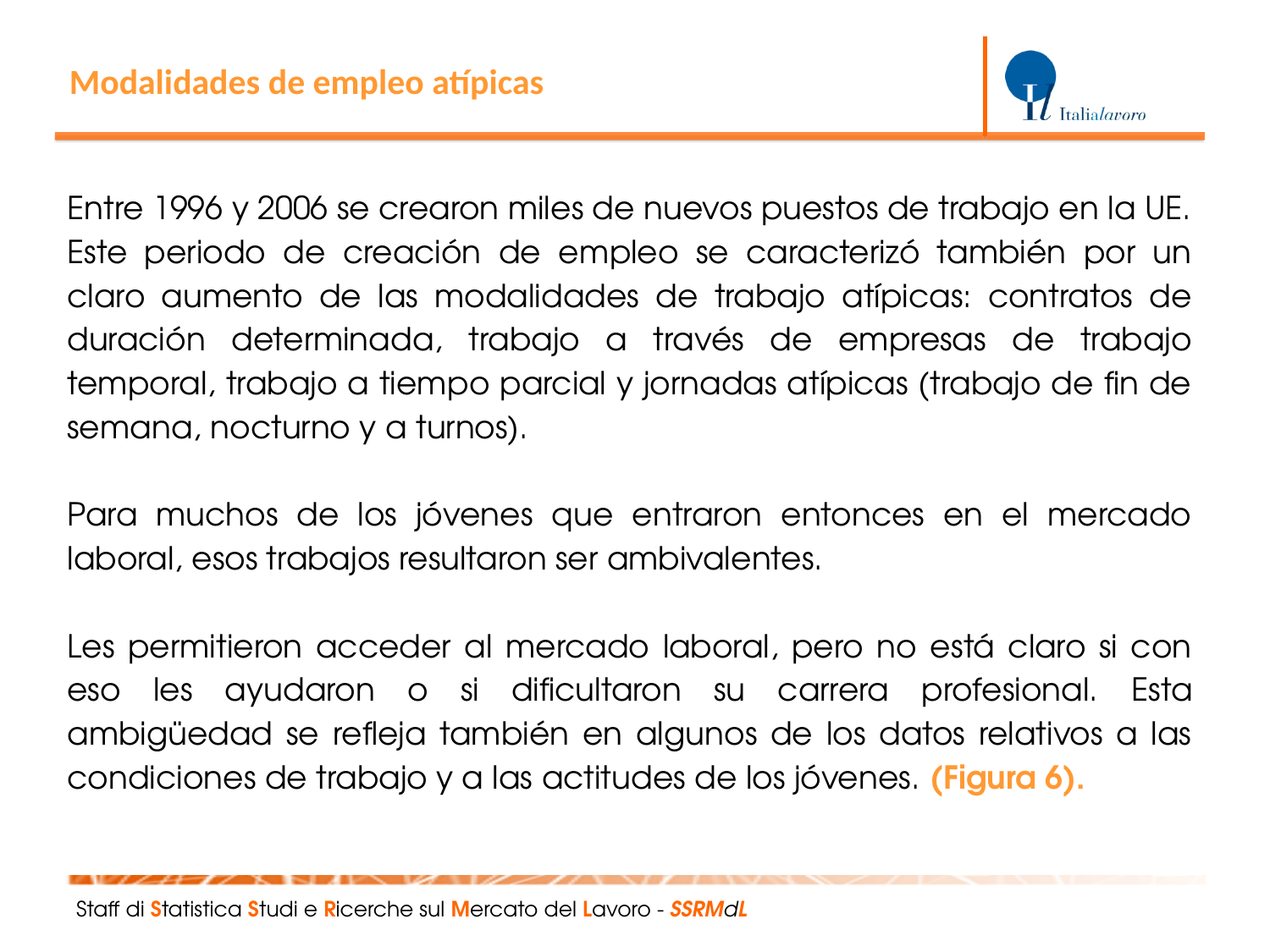

Modalidades de empleo atípicas
Entre 1996 y 2006 se crearon miles de nuevos puestos de trabajo en la UE. Este periodo de creación de empleo se caracterizó también por un claro aumento de las modalidades de trabajo atípicas: contratos de duración determinada, trabajo a través de empresas de trabajo temporal, trabajo a tiempo parcial y jornadas atípicas (trabajo de fin de semana, nocturno y a turnos).

Para muchos de los jóvenes que entraron entonces en el mercado laboral, esos trabajos resultaron ser ambivalentes.

Les permitieron acceder al mercado laboral, pero no está claro si con eso les ayudaron o si dificultaron su carrera profesional. Esta ambigüedad se refleja también en algunos de los datos relativos a las condiciones de trabajo y a las actitudes de los jóvenes. (Figura 6).
Staff di Statistica Studi e Ricerche sul Mercato del Lavoro - SSRMdL